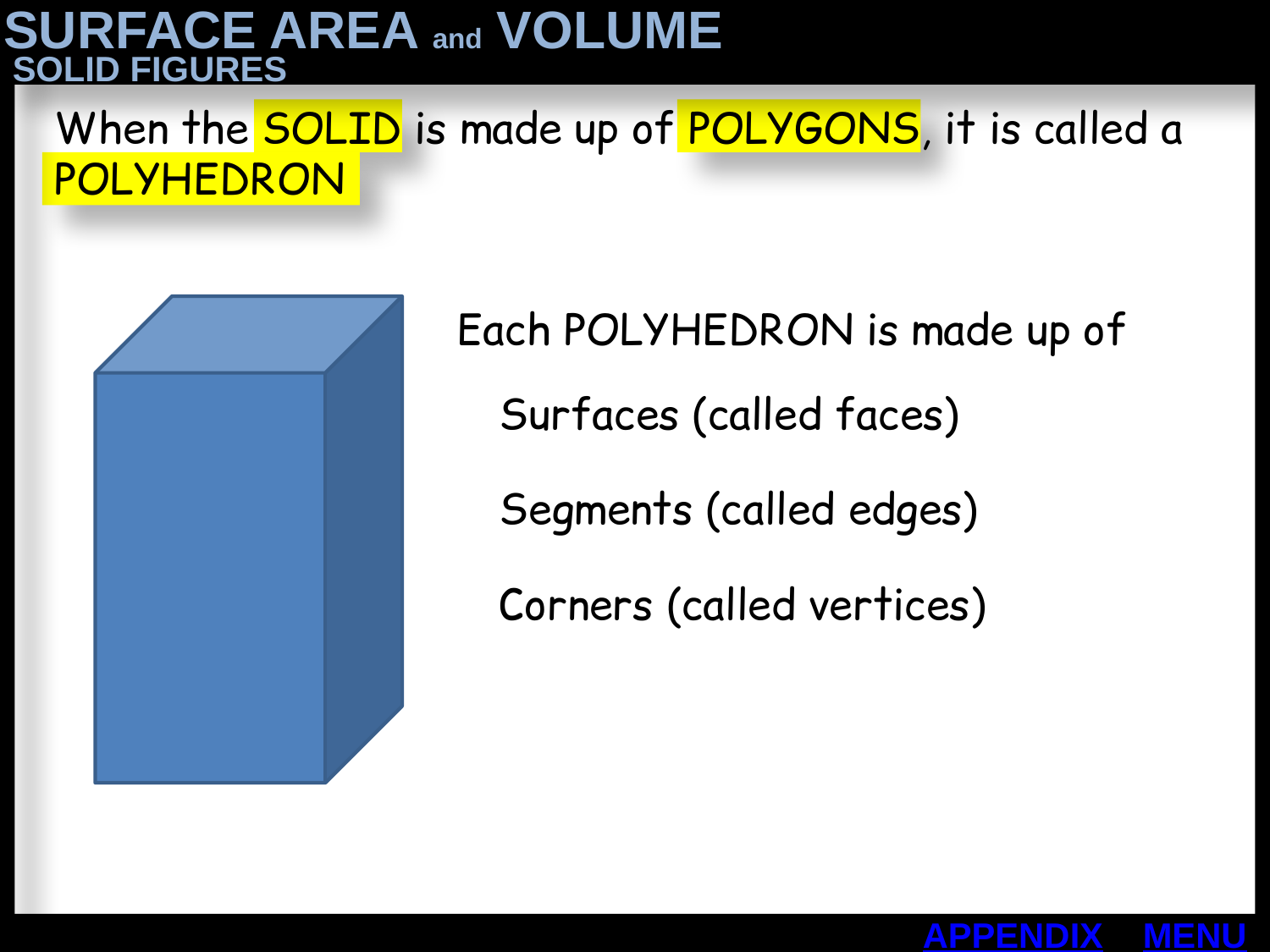

SURFACE AREA and VOLUME
SOLID FIGURES
When the SOLID is made up of POLYGONS, it is called a POLYHEDRON

Each POLYHEDRON is made up of
Surfaces (called faces)
Segments (called edges)
Corners (called vertices)
APPENDIX
MENU